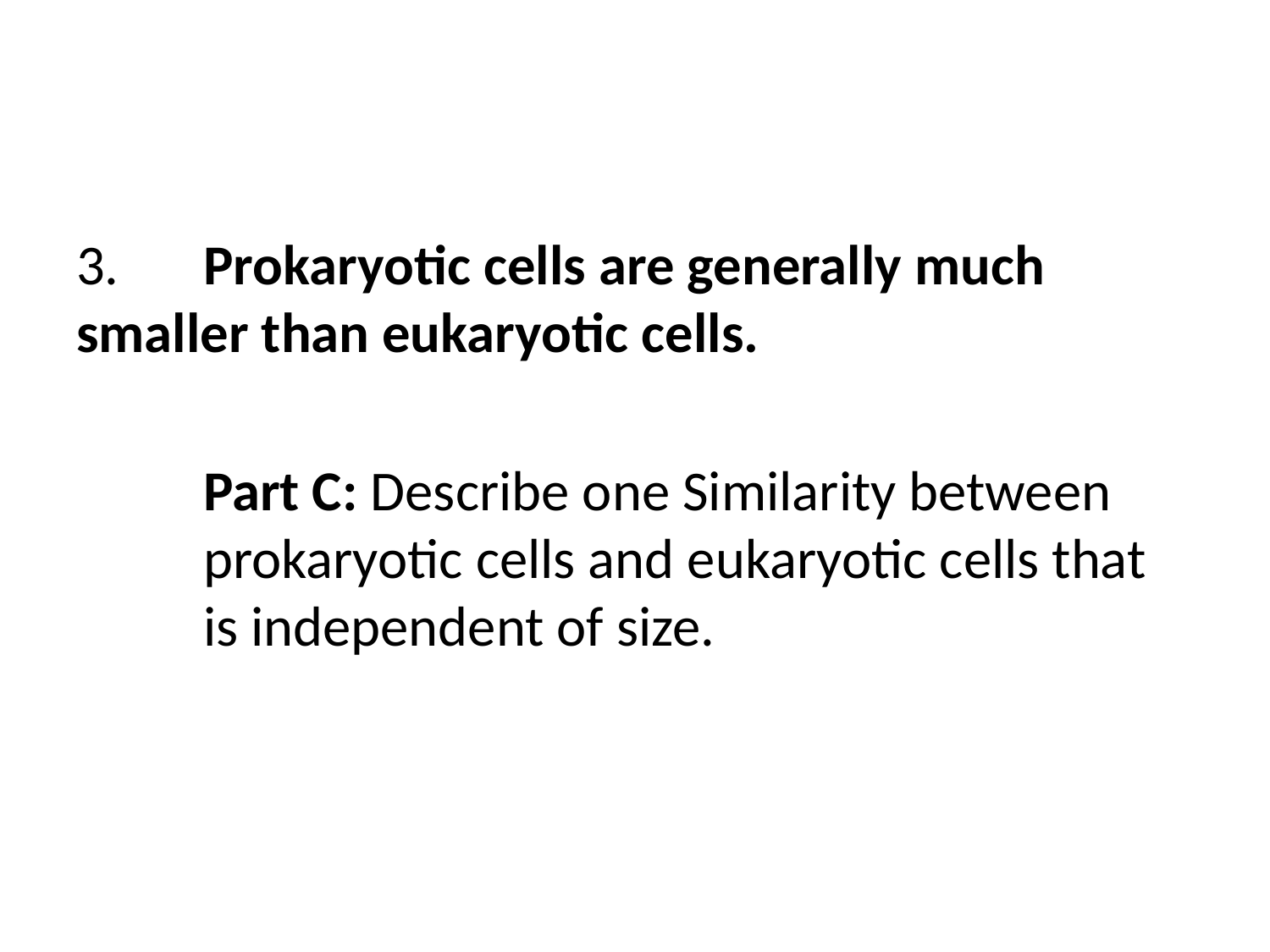

3.	Prokaryotic cells are generally much 	smaller than eukaryotic cells.

	Part C: Describe one Similarity between 	prokaryotic cells and eukaryotic cells that 	is independent of size.